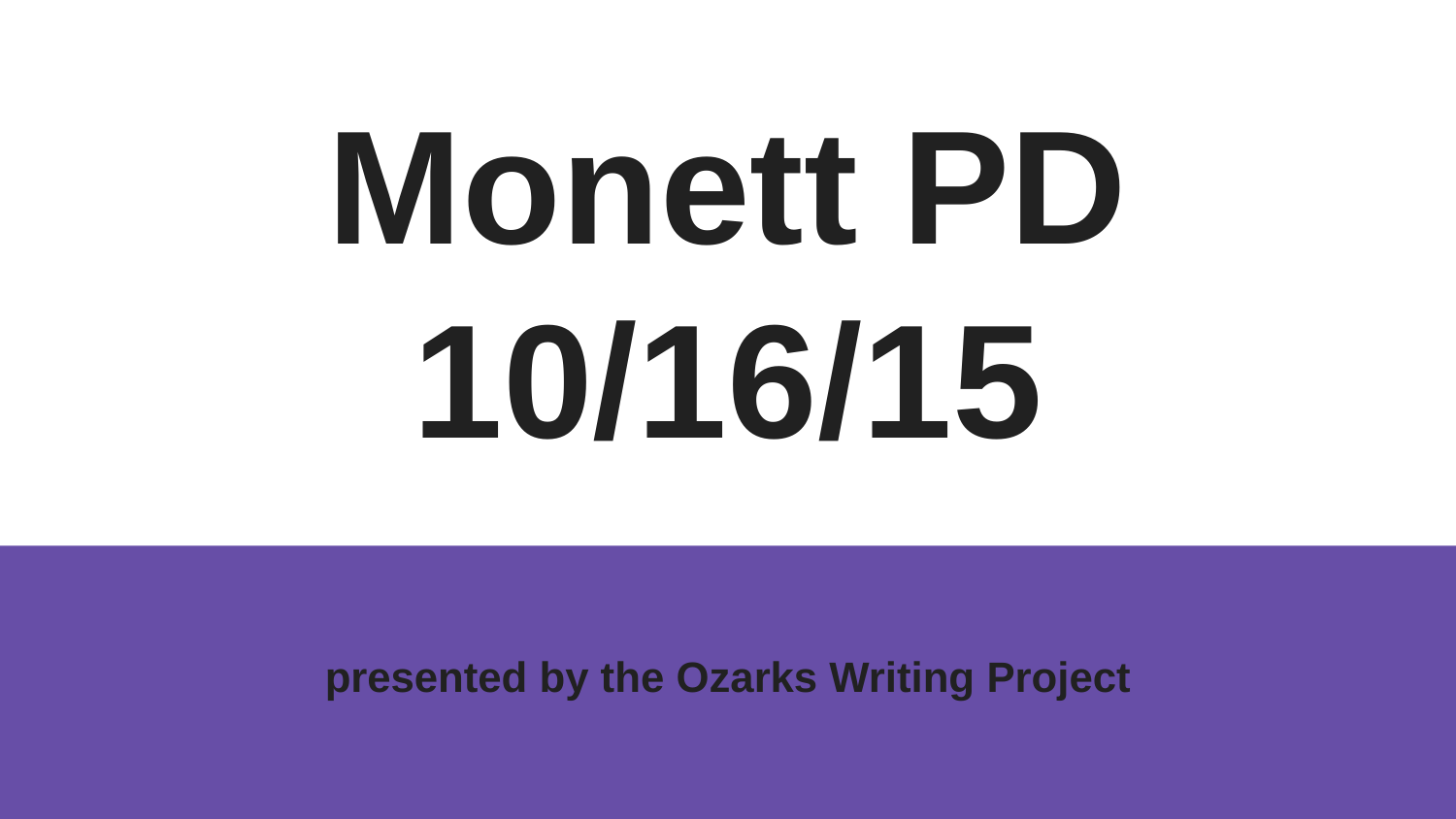

# Monett PD 10/16/15
presented by the Ozarks Writing Project